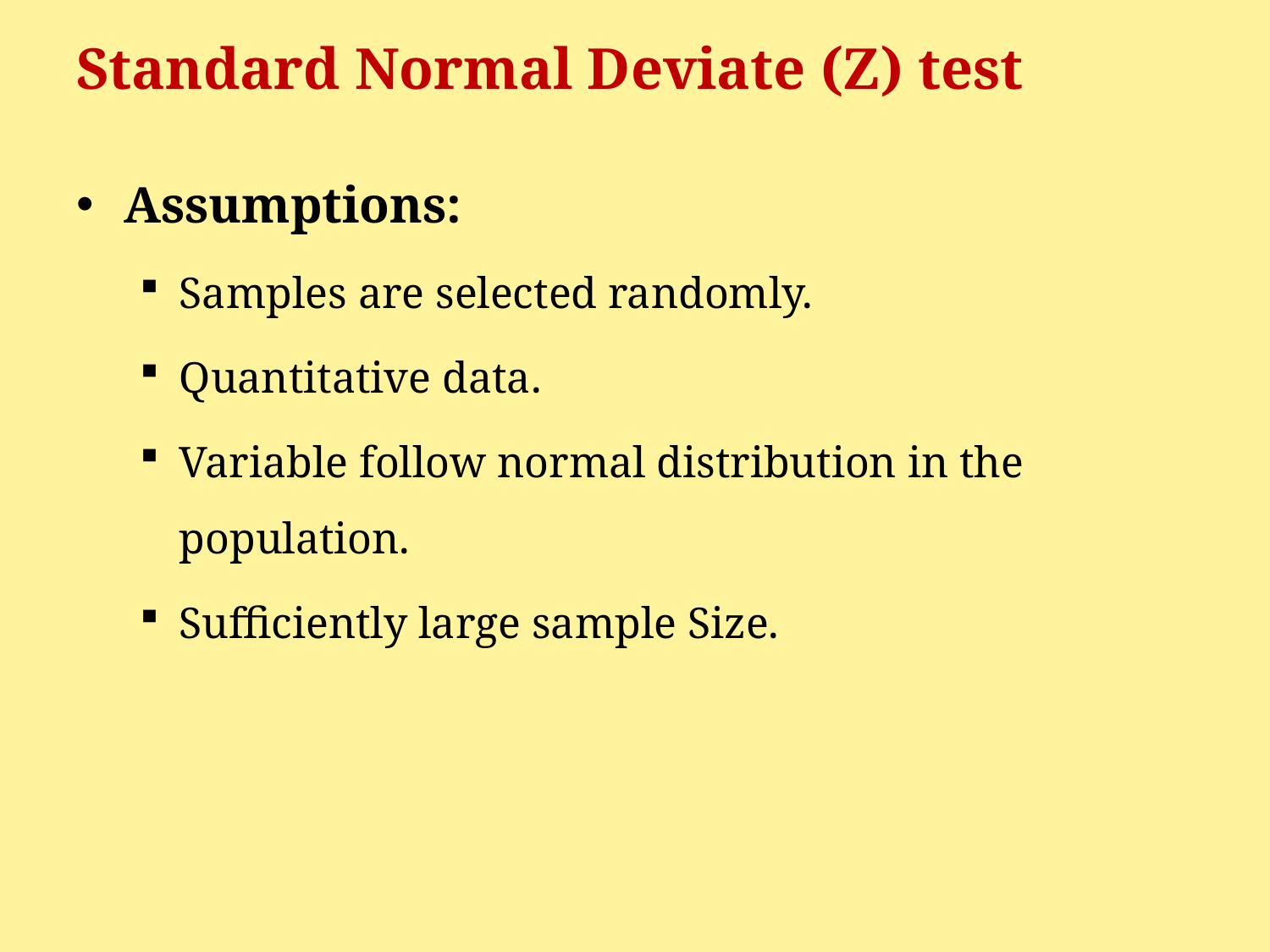

# Standard Normal Deviate (Z) test
Assumptions:
Samples are selected randomly.
Quantitative data.
Variable follow normal distribution in the population.
Sufficiently large sample Size.